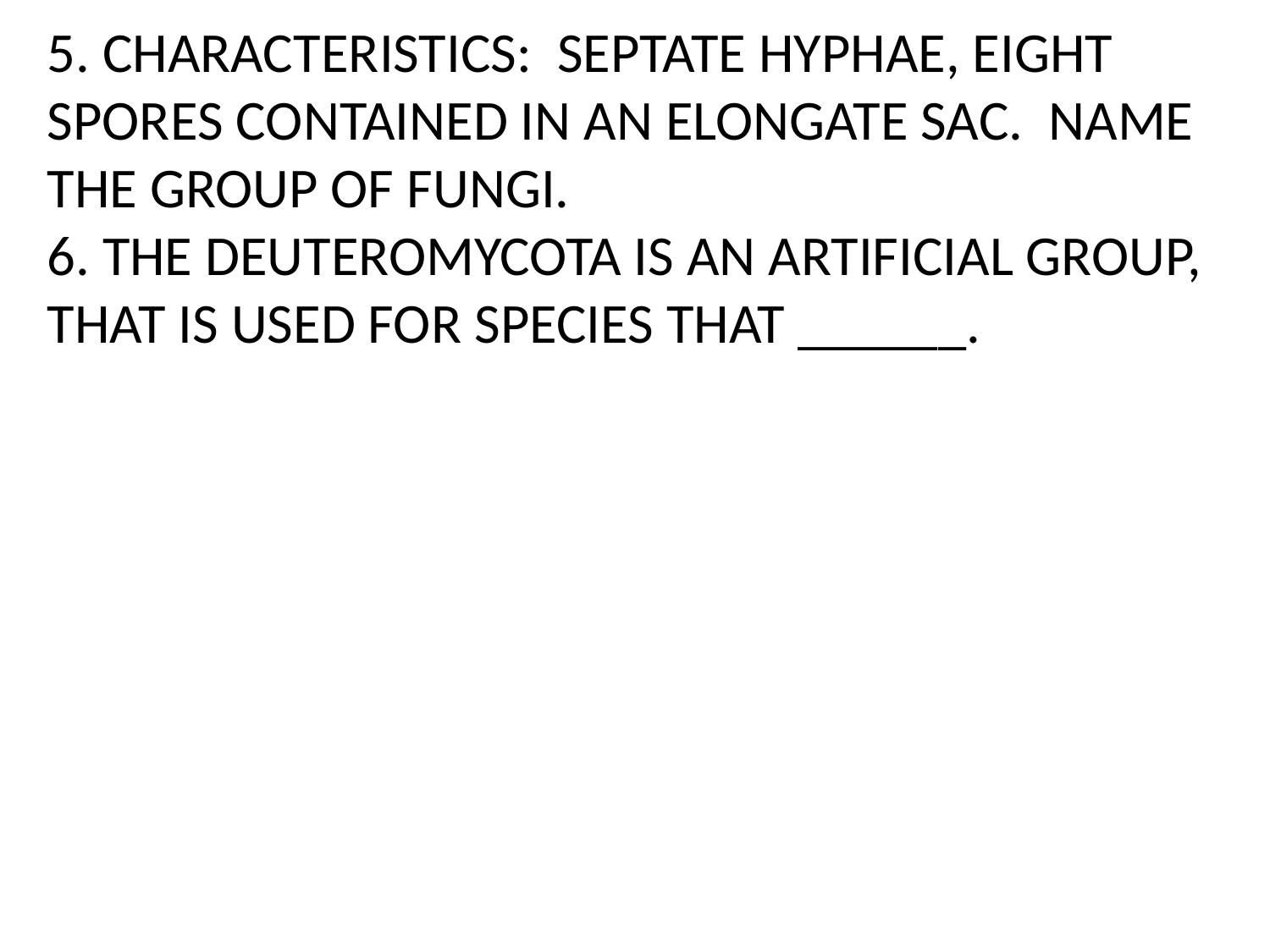

# 5. CHARACTERISTICS:  SEPTATE HYPHAE, EIGHT SPORES CONTAINED IN AN ELONGATE SAC.  NAME THE GROUP OF FUNGI. 6. THE DEUTEROMYCOTA IS AN ARTIFICIAL GROUP, THAT IS USED FOR SPECIES THAT ______.